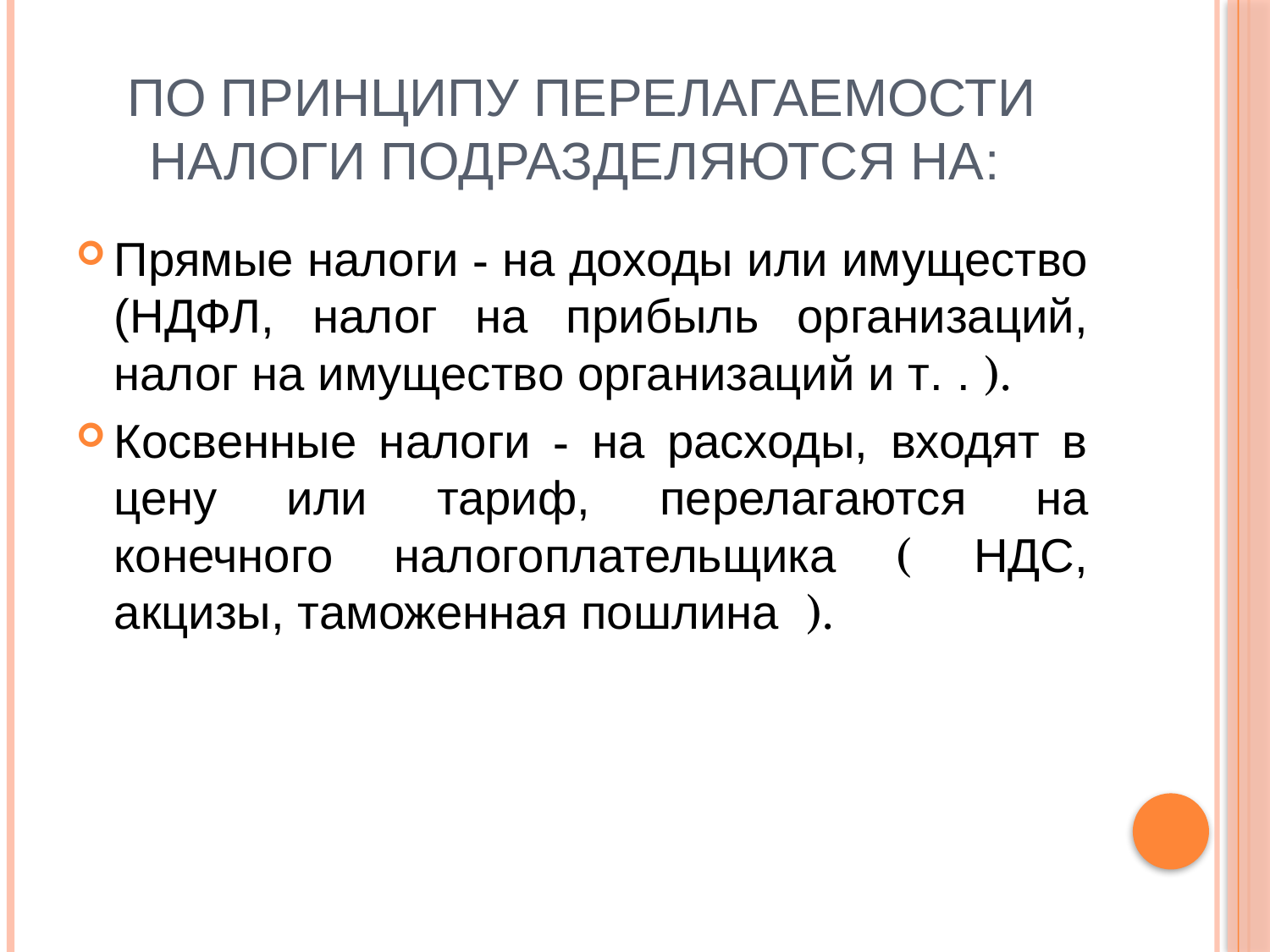

# По принципу перелагаемости налоги подразделяются на:
Прямые налоги - на доходы или имущество (НДФЛ, налог на прибыль организаций, налог на имущество организаций и т. . ).
Косвенные налоги - на расходы, входят в цену или тариф, перелагаются на конечного налогоплательщика ( НДС, акцизы, таможенная пошлина  ).